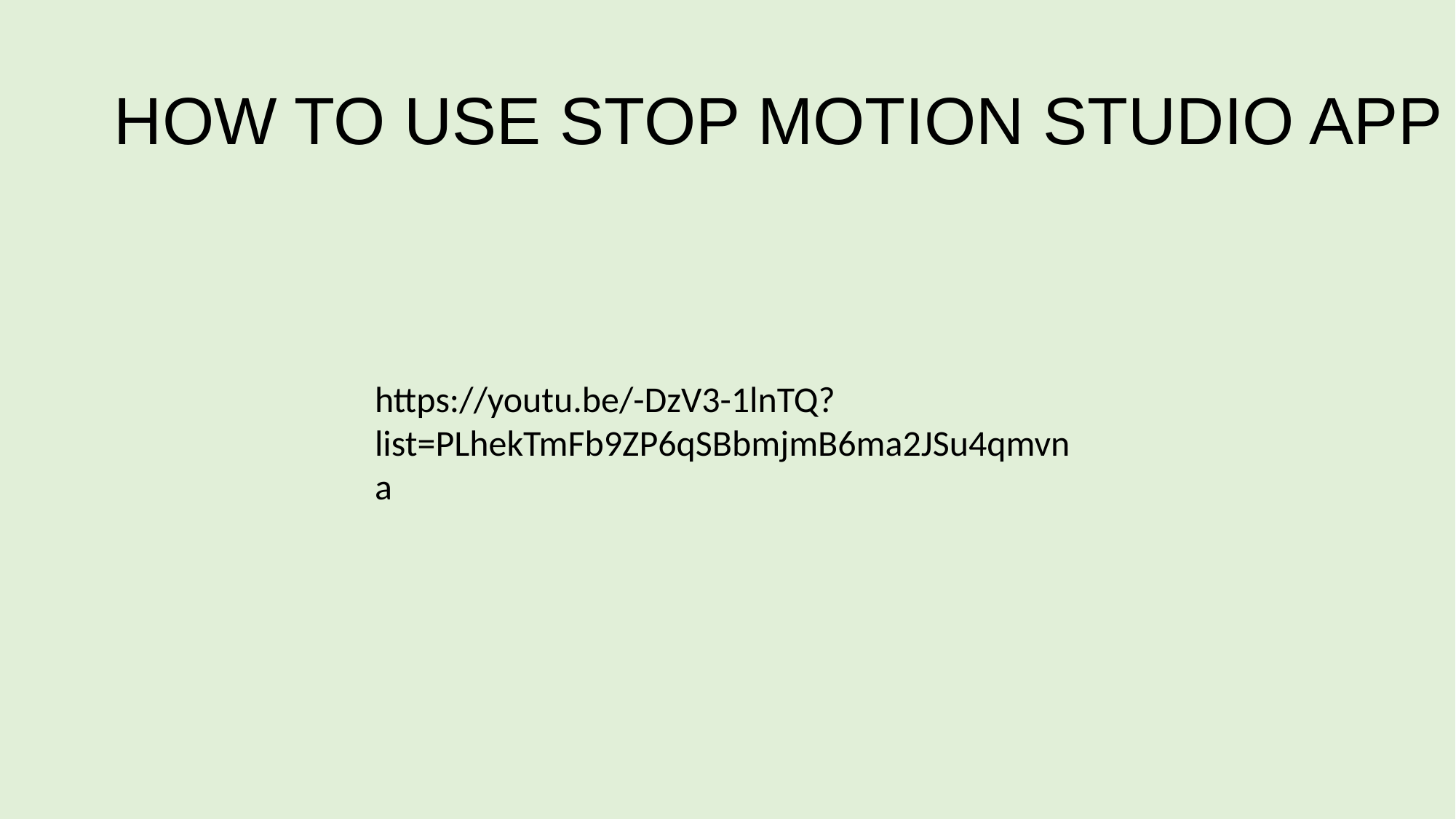

# HOW TO USE STOP MOTION STUDIO APP

https://youtu.be/-DzV3-1lnTQ?list=PLhekTmFb9ZP6qSBbmjmB6ma2JSu4qmvna